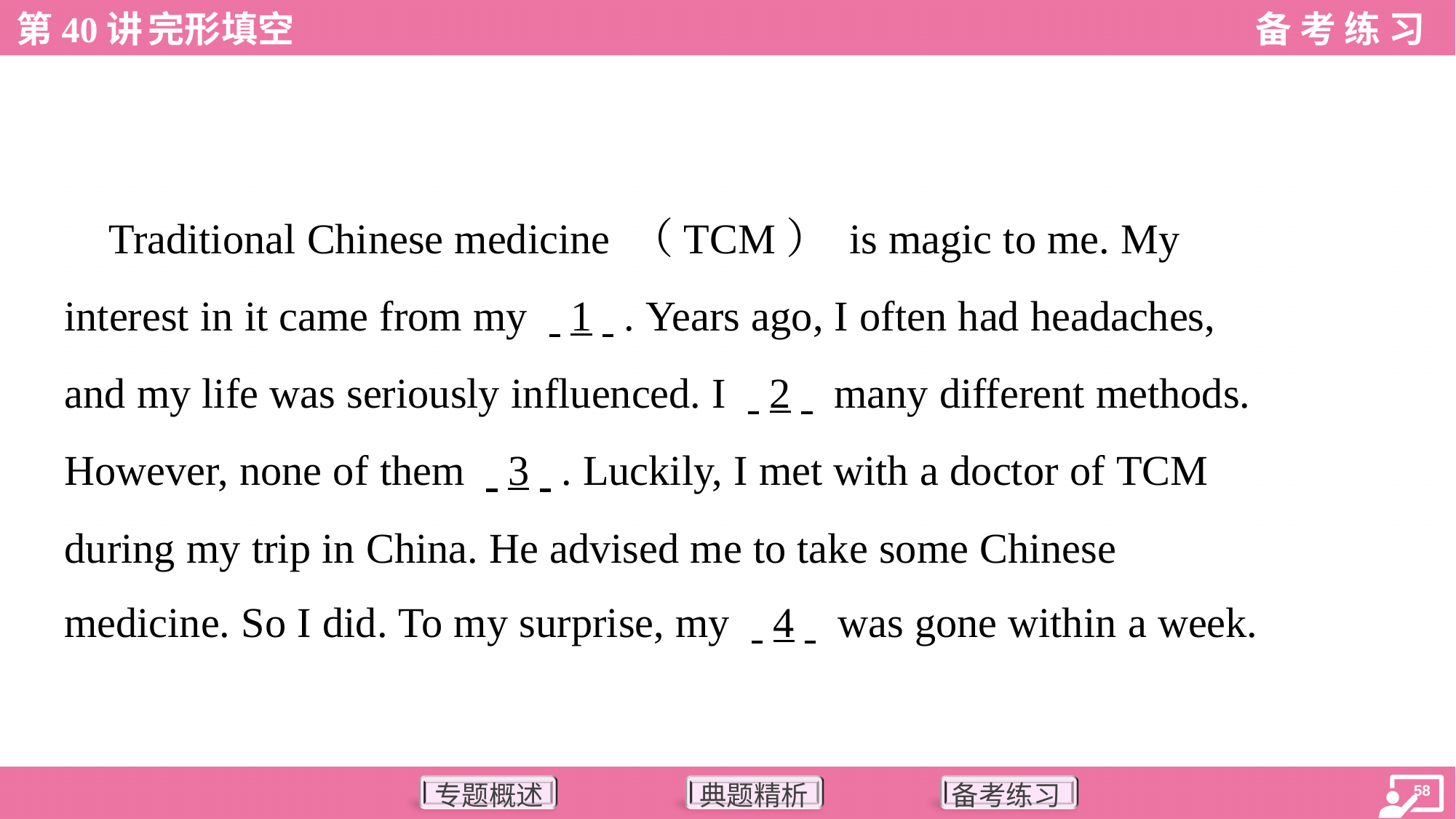

Traditional Chinese medicine （TCM） is magic to me. My
interest in it came from my . .1. .. Years ago, I often had headaches,
and my life was seriously influenced. I . .2. . many different methods.
However, none of them . .3. .. Luckily, I met with a doctor of TCM
during my trip in China. He advised me to take some Chinese
medicine. So I did. To my surprise, my . .4. . was gone within a week.